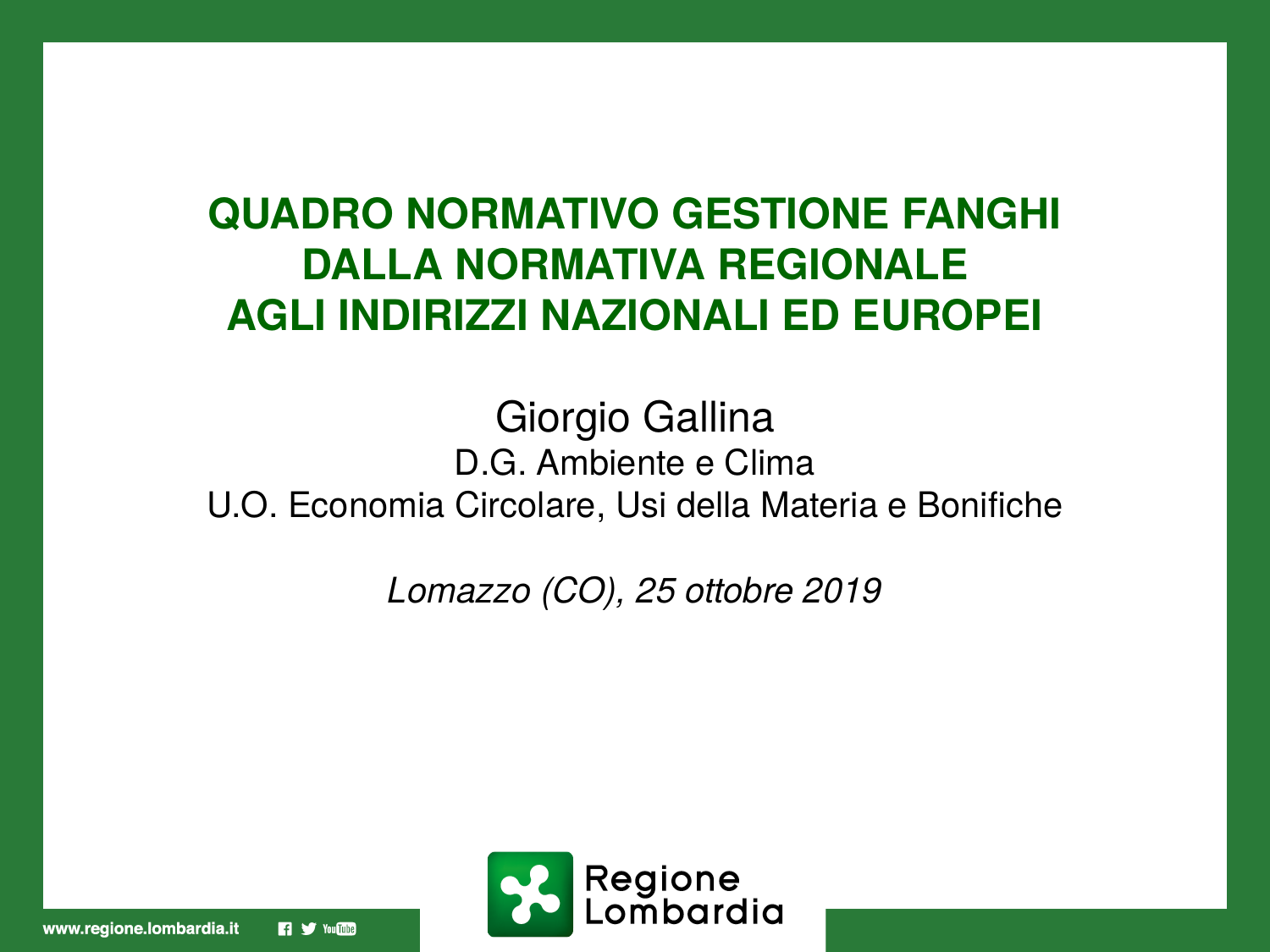

QUADRO NORMATIVO GESTIONE FANGHI
DALLA NORMATIVA REGIONALE
AGLI INDIRIZZI NAZIONALI ED EUROPEI

Giorgio Gallina
D.G. Ambiente e Clima
U.O. Economia Circolare, Usi della Materia e Bonifiche

Lomazzo (CO), 25 ottobre 2019